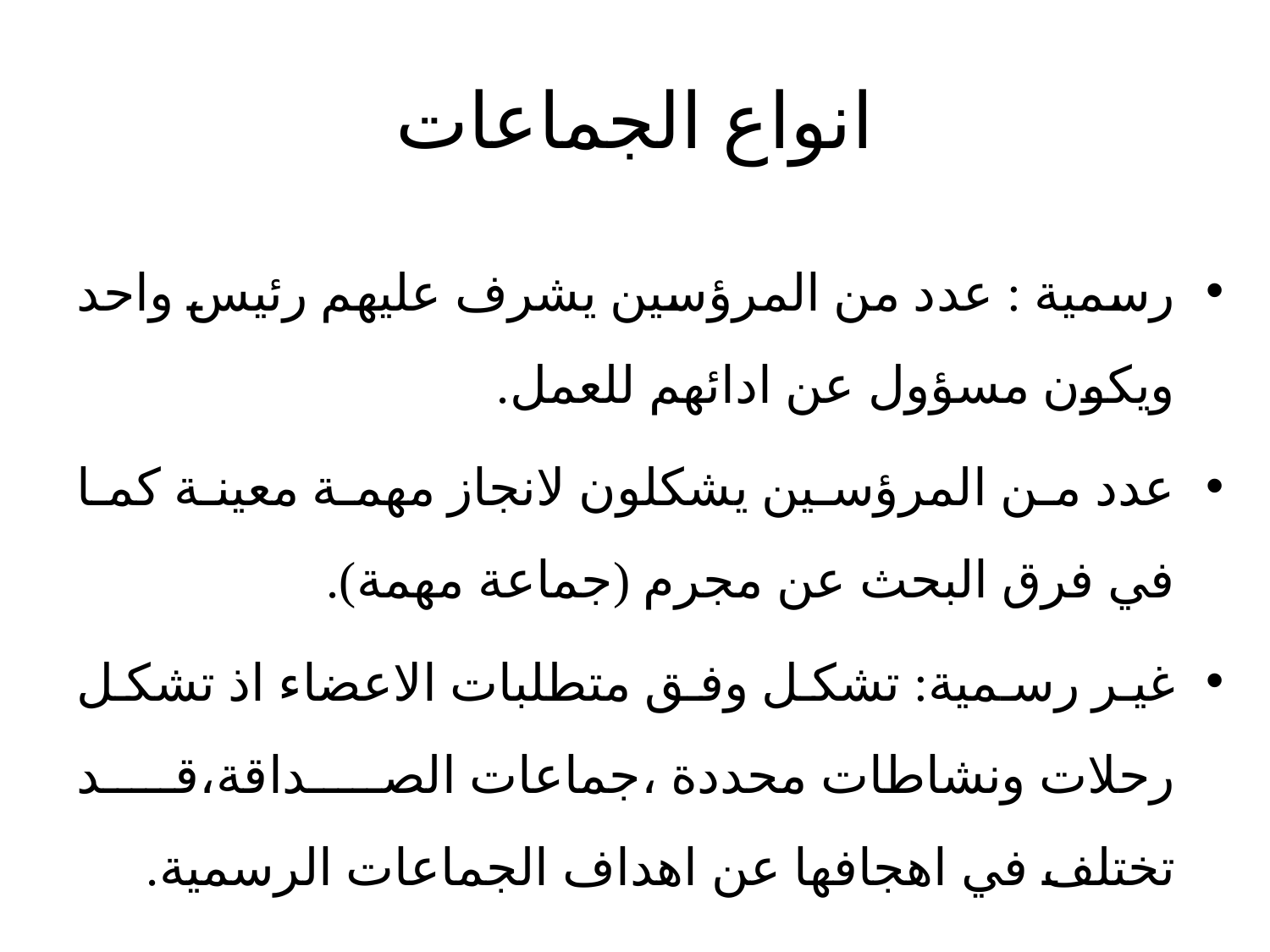

# انواع الجماعات
رسمية : عدد من المرؤسين يشرف عليهم رئيس واحد ويكون مسؤول عن ادائهم للعمل.
عدد من المرؤسين يشكلون لانجاز مهمة معينة كما في فرق البحث عن مجرم (جماعة مهمة).
غير رسمية: تشكل وفق متطلبات الاعضاء اذ تشكل رحلات ونشاطات محددة ،جماعات الصداقة،قد تختلف في اهجافها عن اهداف الجماعات الرسمية.